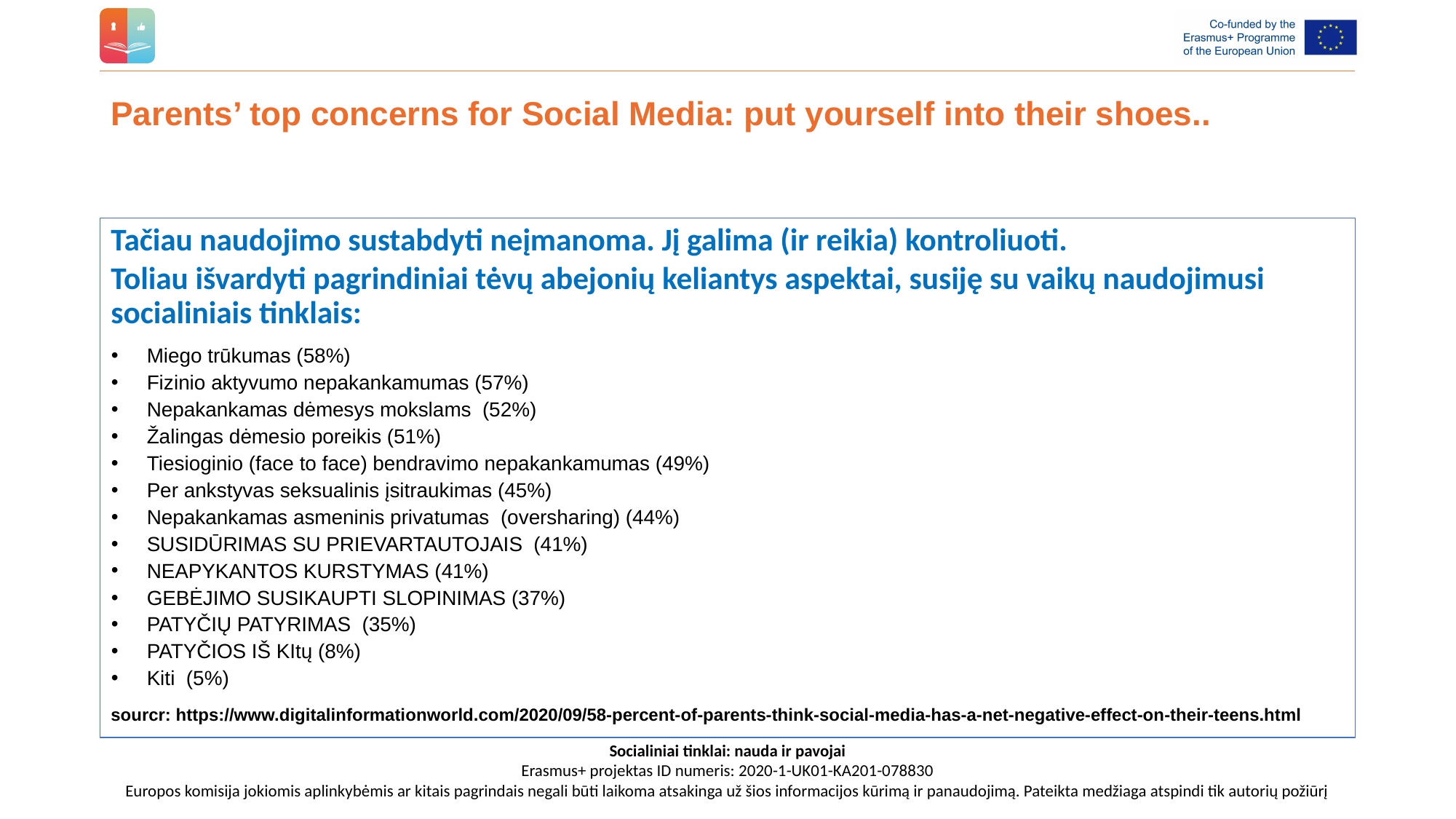

# Parents’ top concerns for Social Media: put yourself into their shoes..
Tačiau naudojimo sustabdyti neįmanoma. Jį galima (ir reikia) kontroliuoti.
Toliau išvardyti pagrindiniai tėvų abejonių keliantys aspektai, susiję su vaikų naudojimusi socialiniais tinklais:
Miego trūkumas (58%)
Fizinio aktyvumo nepakankamumas (57%)
Nepakankamas dėmesys mokslams  (52%)
Žalingas dėmesio poreikis (51%)
Tiesioginio (face to face) bendravimo nepakankamumas (49%)
Per ankstyvas seksualinis įsitraukimas (45%)
Nepakankamas asmeninis privatumas  (oversharing) (44%)
SUSIDŪRIMAS SU PRIEVARTAUTOJAIS  (41%)
NEAPYKANTOS KURSTYMAS (41%)
GEBĖJIMO SUSIKAUPTI SLOPINIMAS (37%)
PATYČIŲ PATYRIMAS  (35%)
PATYČIOS IŠ KItų (8%)
Kiti  (5%)

sourcr: https://www.digitalinformationworld.com/2020/09/58-percent-of-parents-think-social-media-has-a-net-negative-effect-on-their-teens.html
Socialiniai tinklai: nauda ir pavojai
Erasmus+ projektas ID numeris: 2020-1-UK01-KA201-078830
Europos komisija jokiomis aplinkybėmis ar kitais pagrindais negali būti laikoma atsakinga už šios informacijos kūrimą ir panaudojimą. Pateikta medžiaga atspindi tik autorių požiūrį